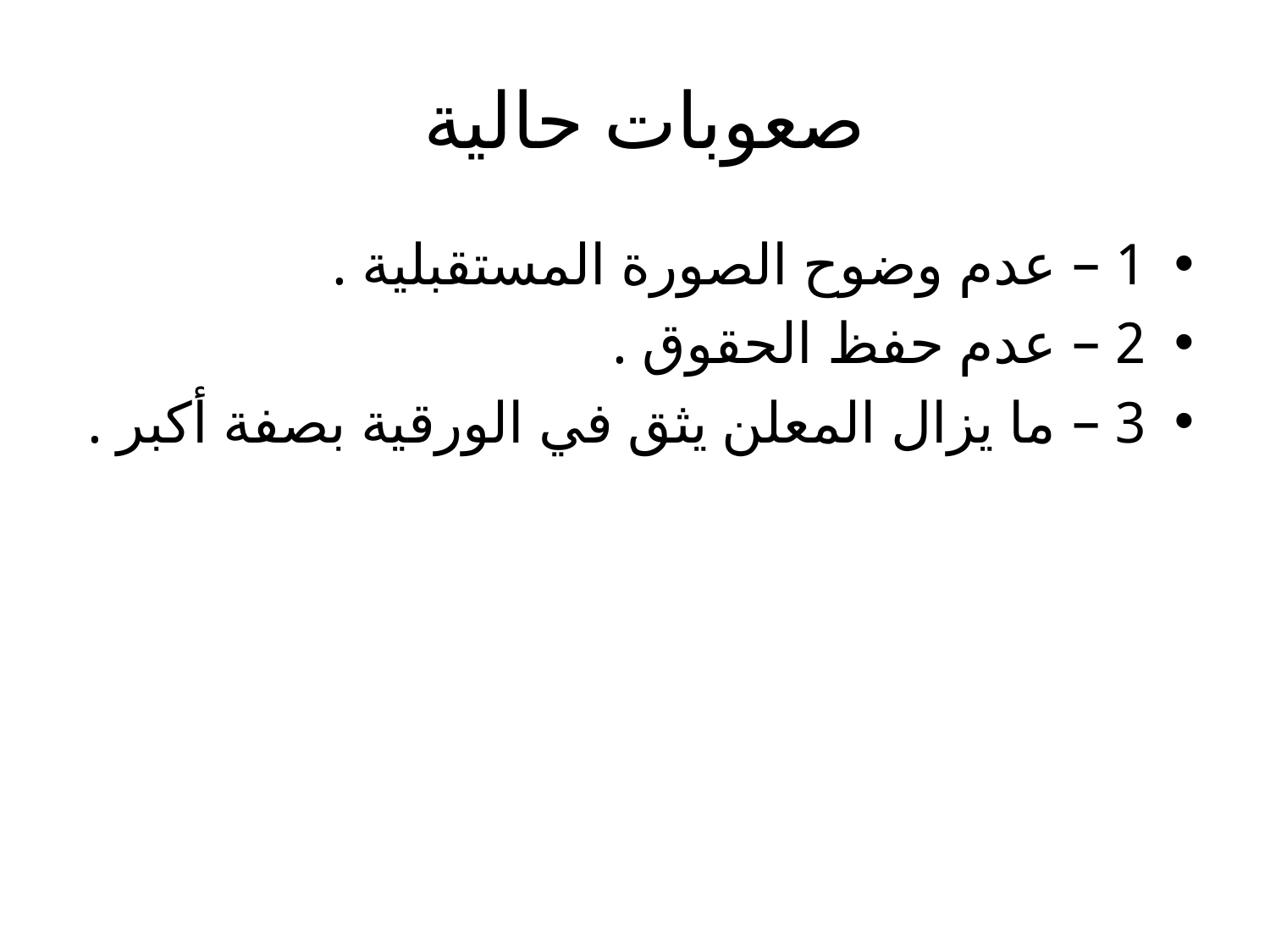

# صعوبات حالية
1 – عدم وضوح الصورة المستقبلية .
2 – عدم حفظ الحقوق .
3 – ما يزال المعلن يثق في الورقية بصفة أكبر .